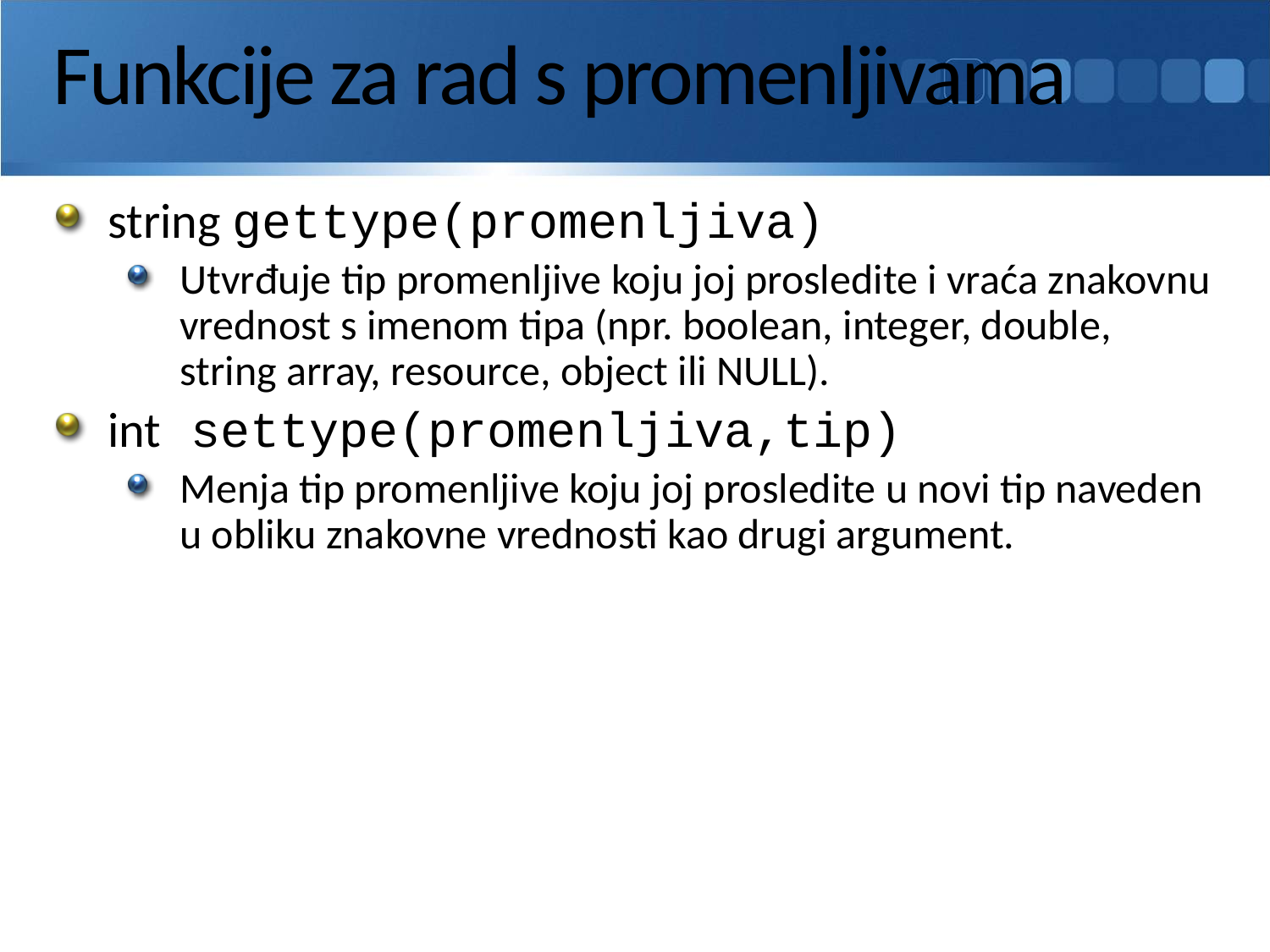

# Funkcije za rad s promenljivama
string gettype(promenljiva)
Utvrđuje tip promenljive koju joj prosledite i vraća znakovnu vrednost s imenom tipa (npr. boolean, integer, double, string array, resource, object ili NULL).
int settype(promenljiva,tip)
Menja tip promenljive koju joj prosledite u novi tip naveden u obliku znakovne vrednosti kao drugi argument.
95